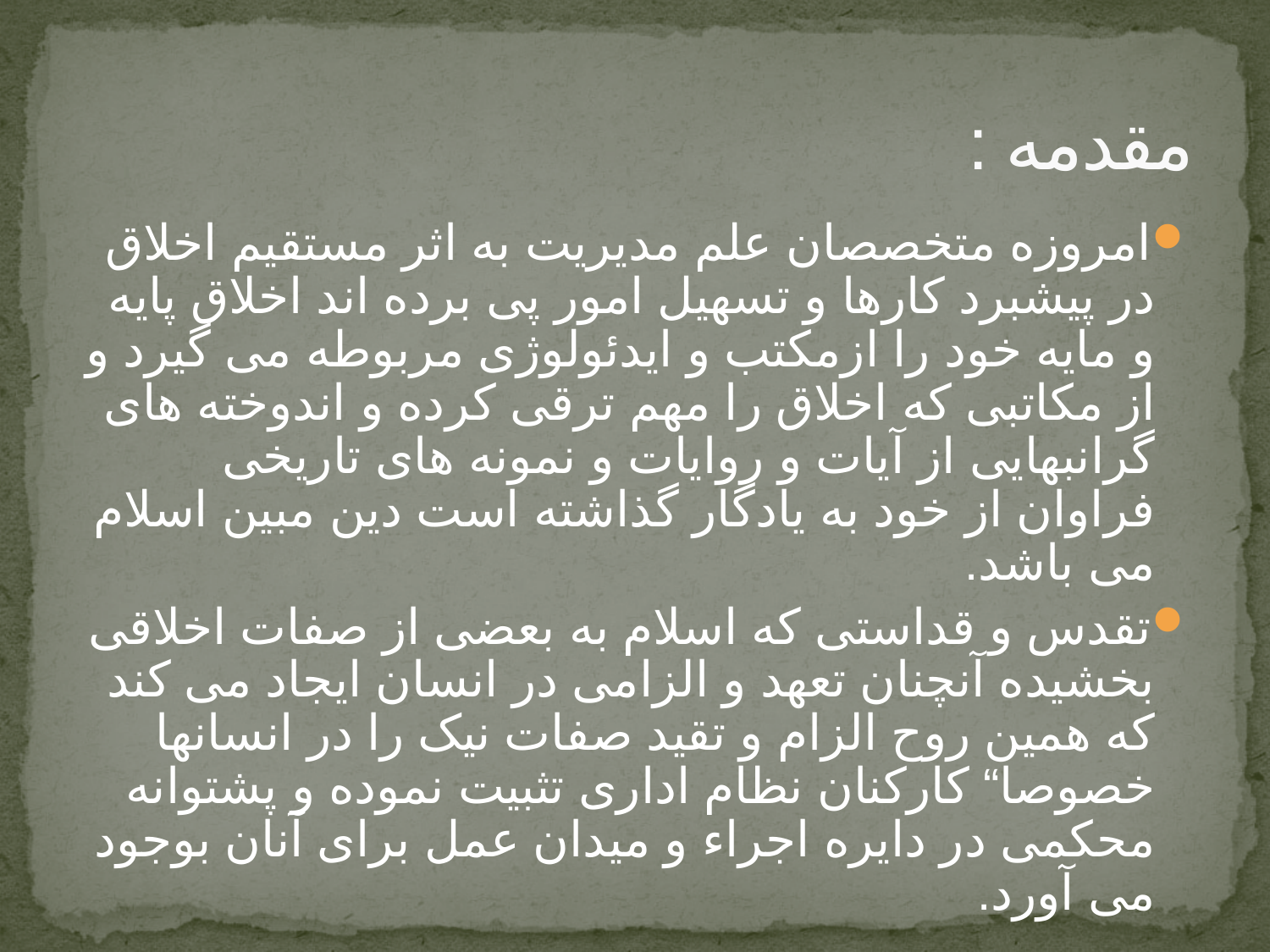

# مقدمه :
امروزه متخصصان علم مدیریت به اثر مستقیم اخلاق در پیشبرد کارها و تسهیل امور پی برده اند اخلاق پایه و مایه خود را ازمکتب و ایدئولوژی مربوطه می گیرد و از مکاتبی که اخلاق را مهم ترقی کرده و اندوخته های گرانبهایی از آیات و روایات و نمونه های تاریخی فراوان از خود به یادگار گذاشته است دین مبین اسلام می باشد.
تقدس و قداستی که اسلام به بعضی از صفات اخلاقی بخشیده آنچنان تعهد و الزامی در انسان ایجاد می کند که همین روح الزام و تقید صفات نیک را در انسانها خصوصا“ کارکنان نظام اداری تثبیت نموده و پشتوانه محکمی در دایره اجراء و میدان عمل برای آنان بوجود می آورد.